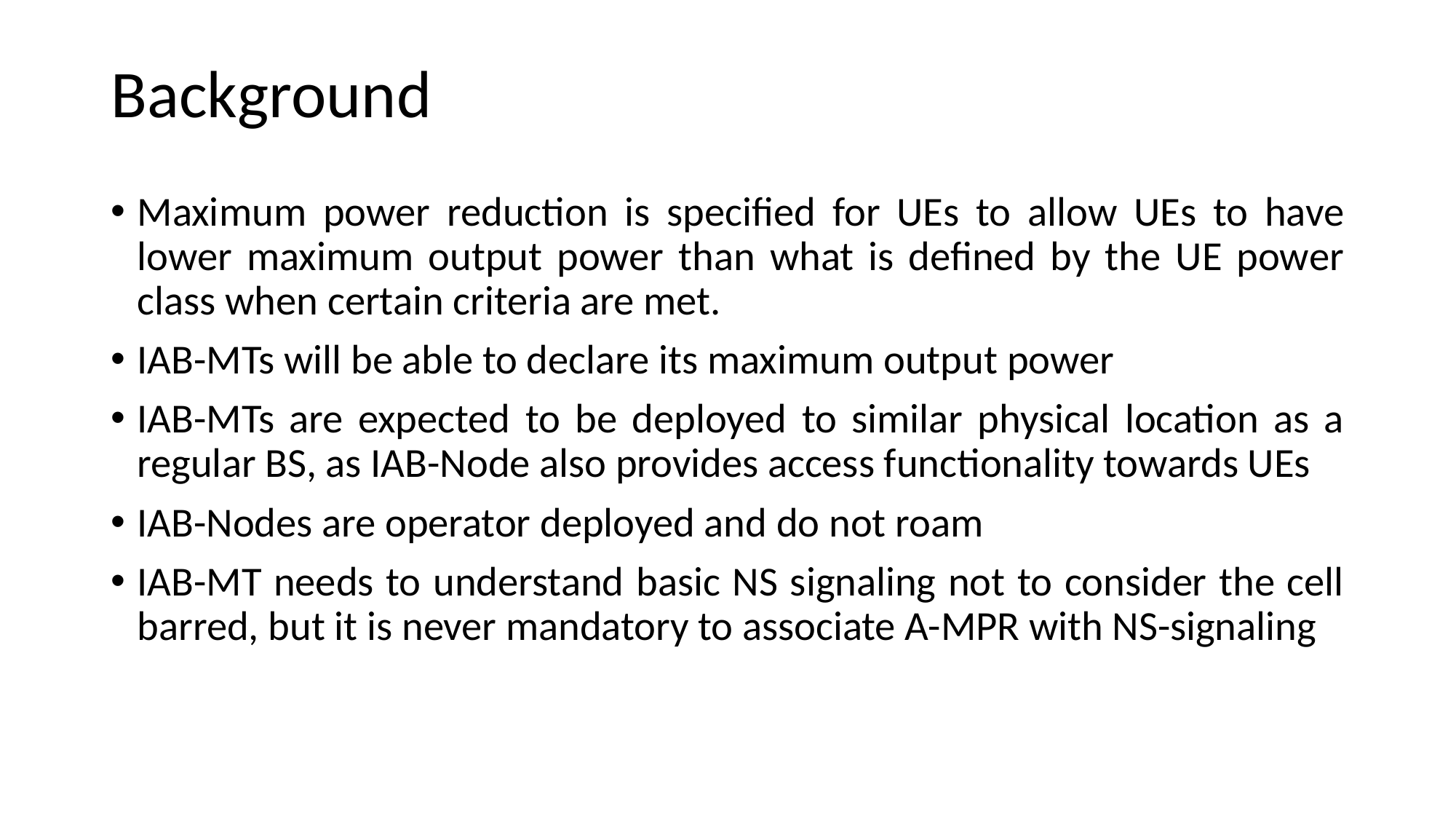

# Background
Maximum power reduction is specified for UEs to allow UEs to have lower maximum output power than what is defined by the UE power class when certain criteria are met.
IAB-MTs will be able to declare its maximum output power
IAB-MTs are expected to be deployed to similar physical location as a regular BS, as IAB-Node also provides access functionality towards UEs
IAB-Nodes are operator deployed and do not roam
IAB-MT needs to understand basic NS signaling not to consider the cell barred, but it is never mandatory to associate A-MPR with NS-signaling